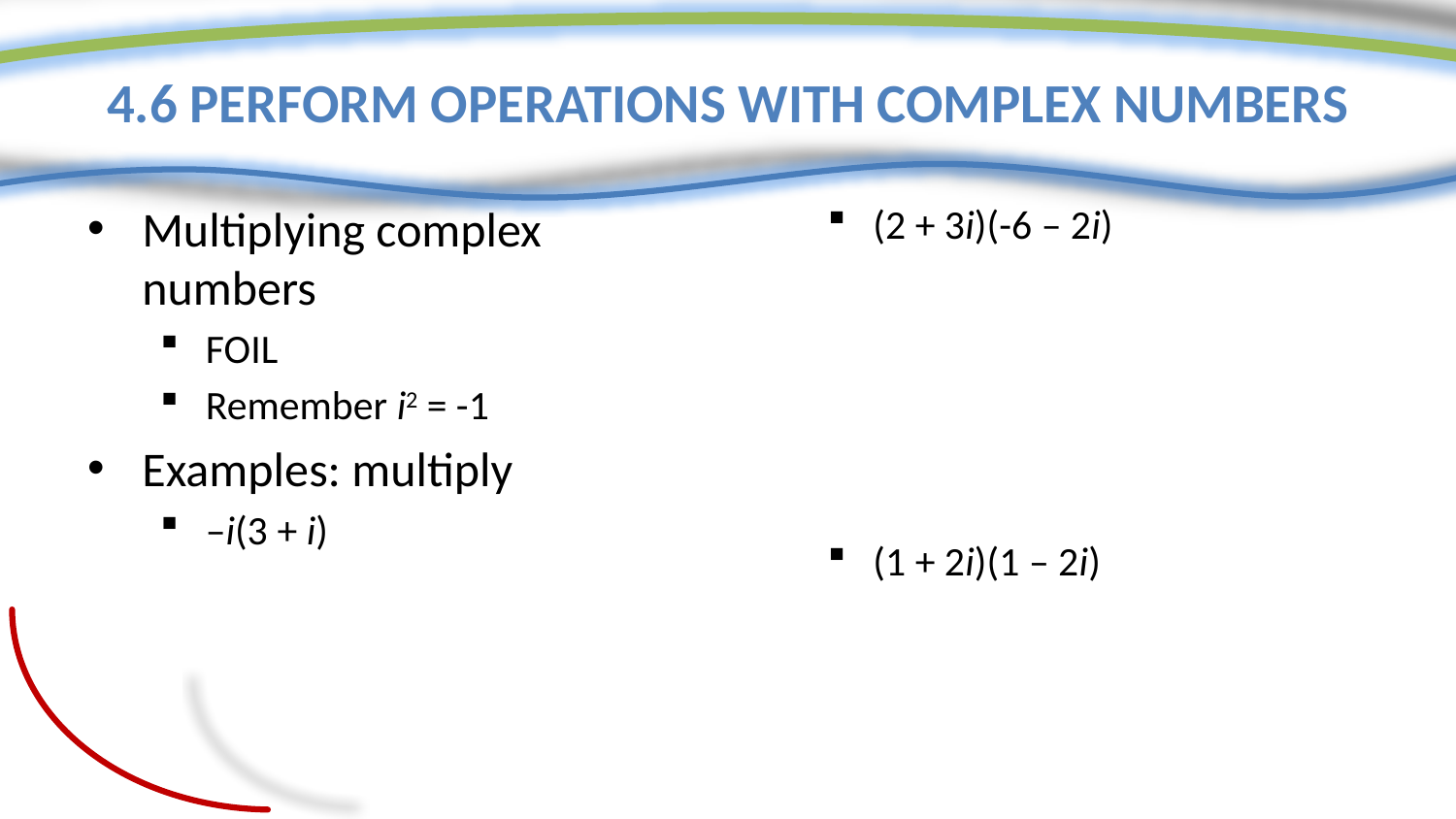

# 4.6 Perform Operations with Complex Numbers
Multiplying complex numbers
FOIL
Remember i2 = -1
Examples: multiply
–i(3 + i)

(2 + 3i)(-6 – 2i)

(1 + 2i)(1 – 2i)